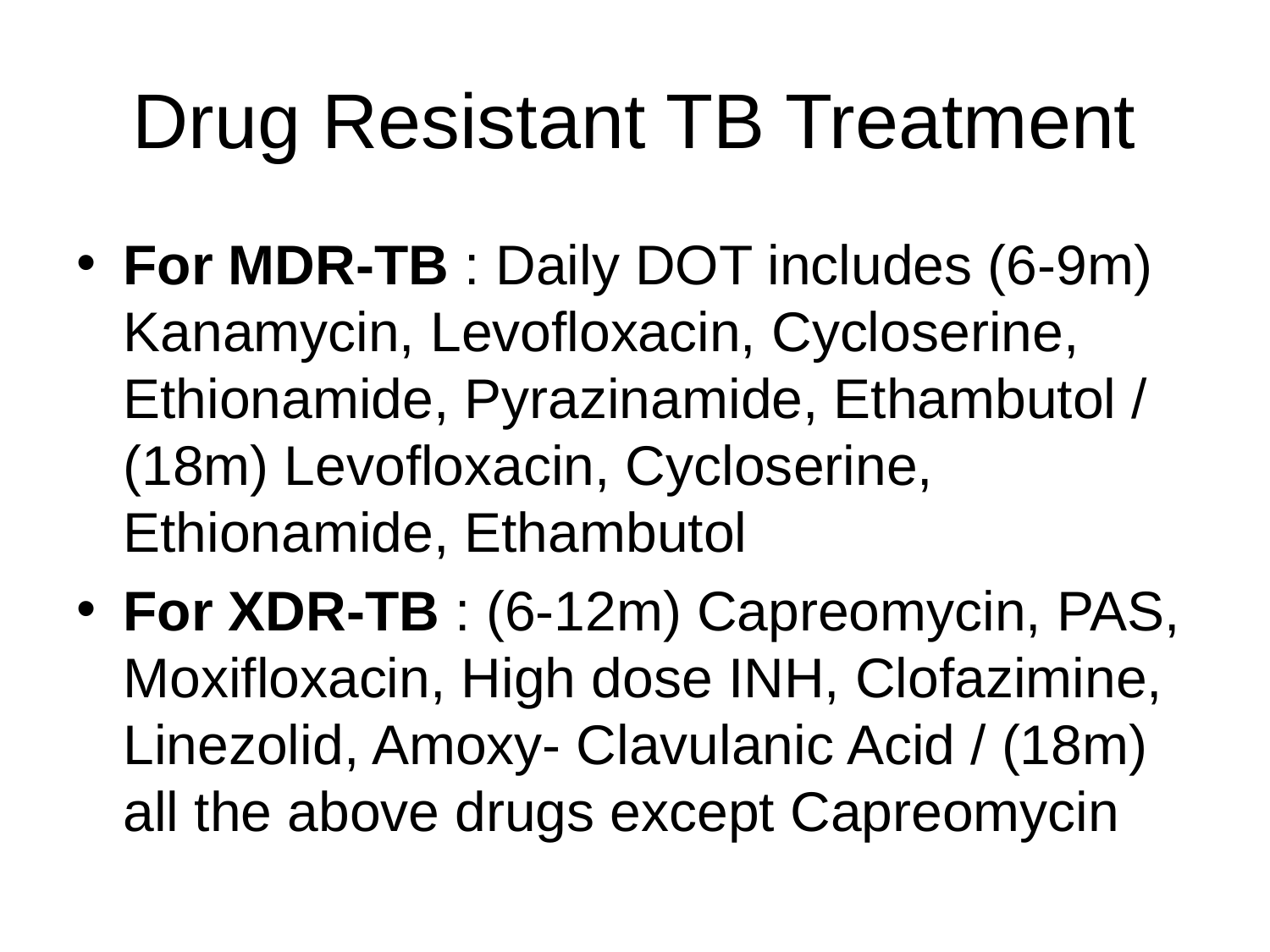

# Drug Resistant TB Treatment
For MDR-TB : Daily DOT includes (6-9m) Kanamycin, Levofloxacin, Cycloserine, Ethionamide, Pyrazinamide, Ethambutol / (18m) Levofloxacin, Cycloserine, Ethionamide, Ethambutol
For XDR-TB : (6-12m) Capreomycin, PAS, Moxifloxacin, High dose INH, Clofazimine, Linezolid, Amoxy- Clavulanic Acid / (18m) all the above drugs except Capreomycin